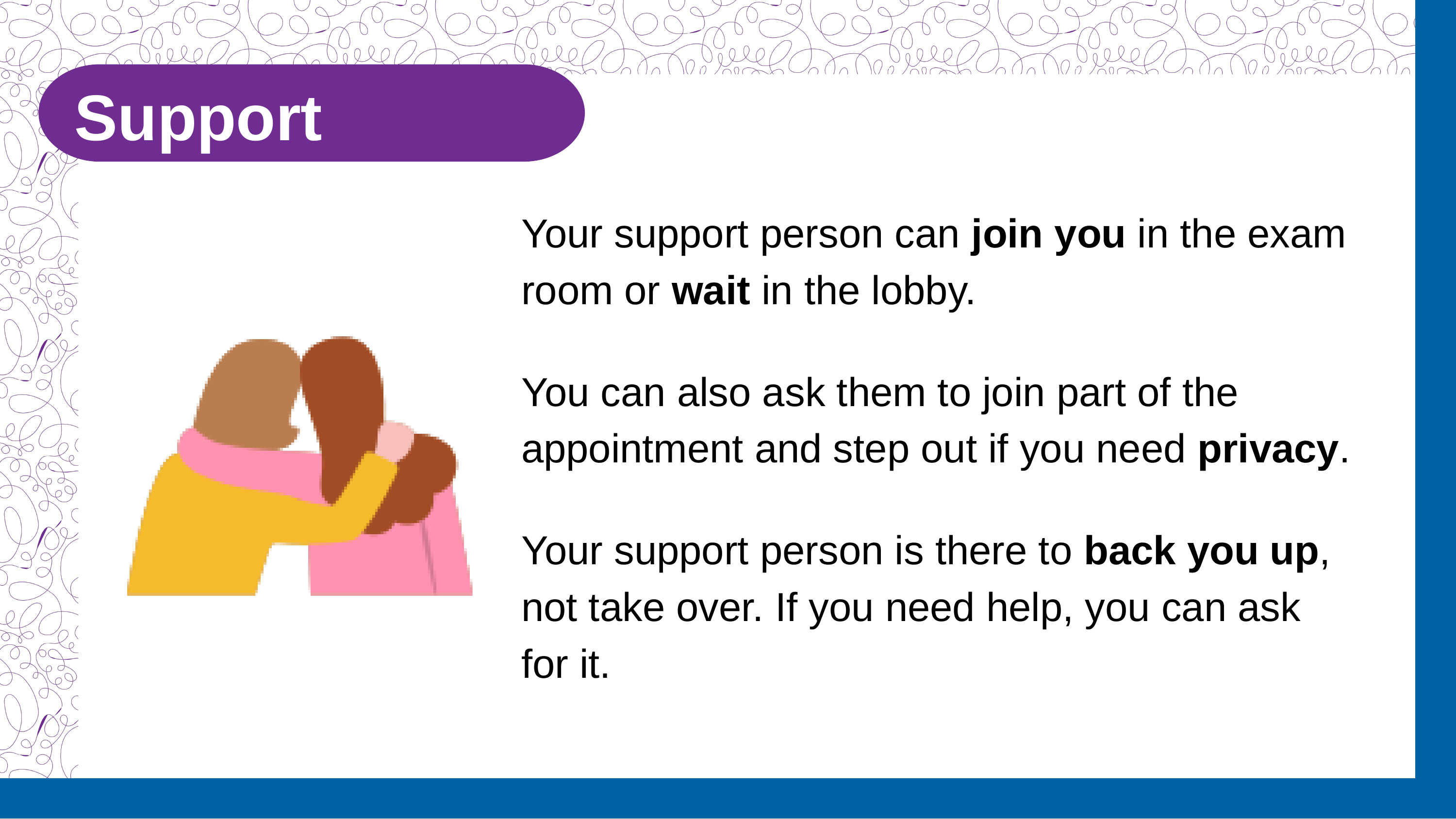

Support Person

Your support person can join you in the exam room or wait in the lobby.

You can also ask them to join part of the appointment and step out if you need privacy.

Your support person is there to back you up, not take over. If you need help, you can ask for it.